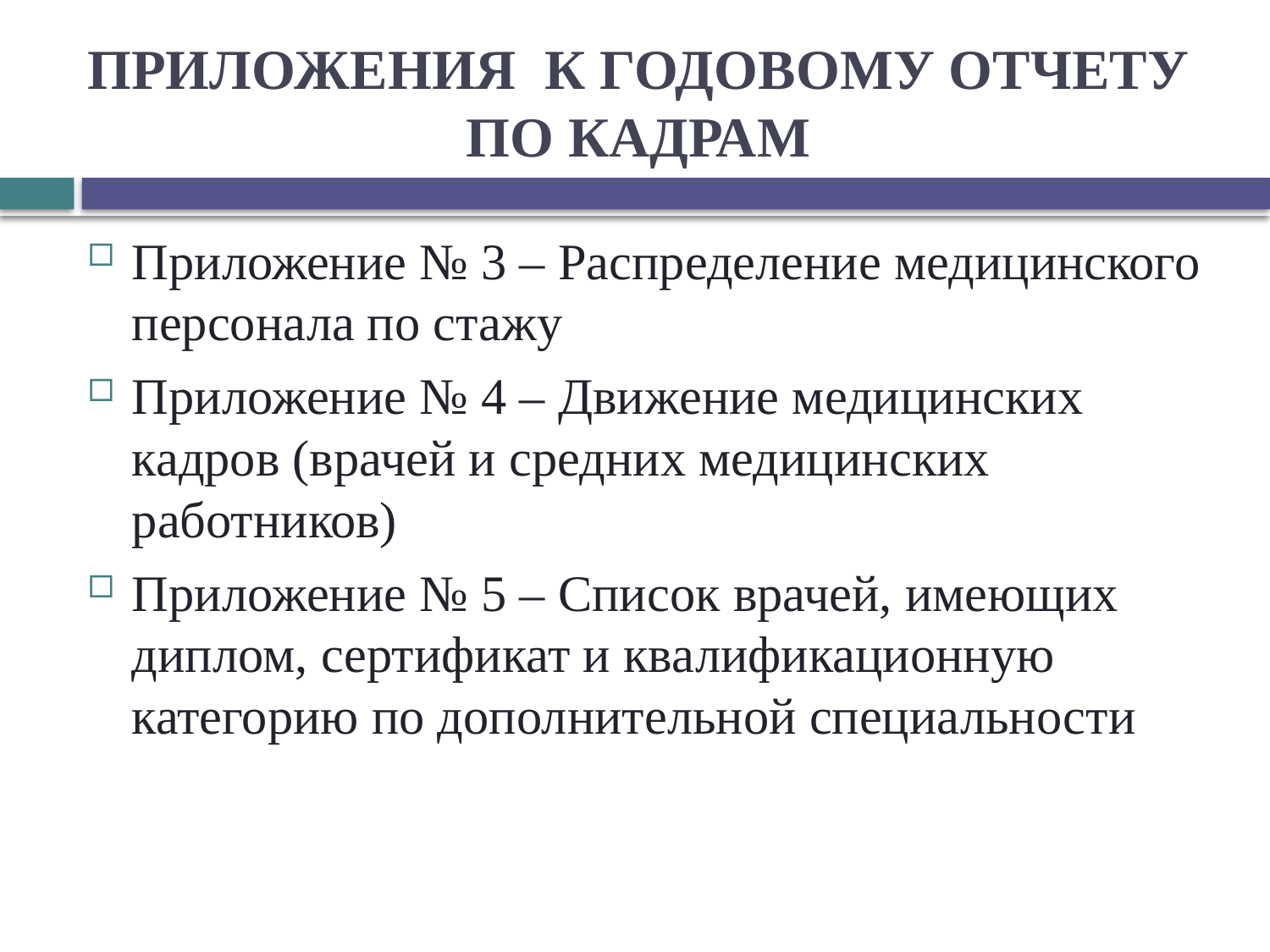

# ПРИЛОЖЕНИЯ  К ГОДОВОМУ ОТЧЕТУ ПО КАДРАМ
Приложение № 3 – Распределение медицинского персонала по стажу
Приложение № 4 – Движение медицинских кадров (врачей и средних медицинских работников)
Приложение № 5 – Список врачей, имеющих диплом, сертификат и квалификационную категорию по дополнительной специальности